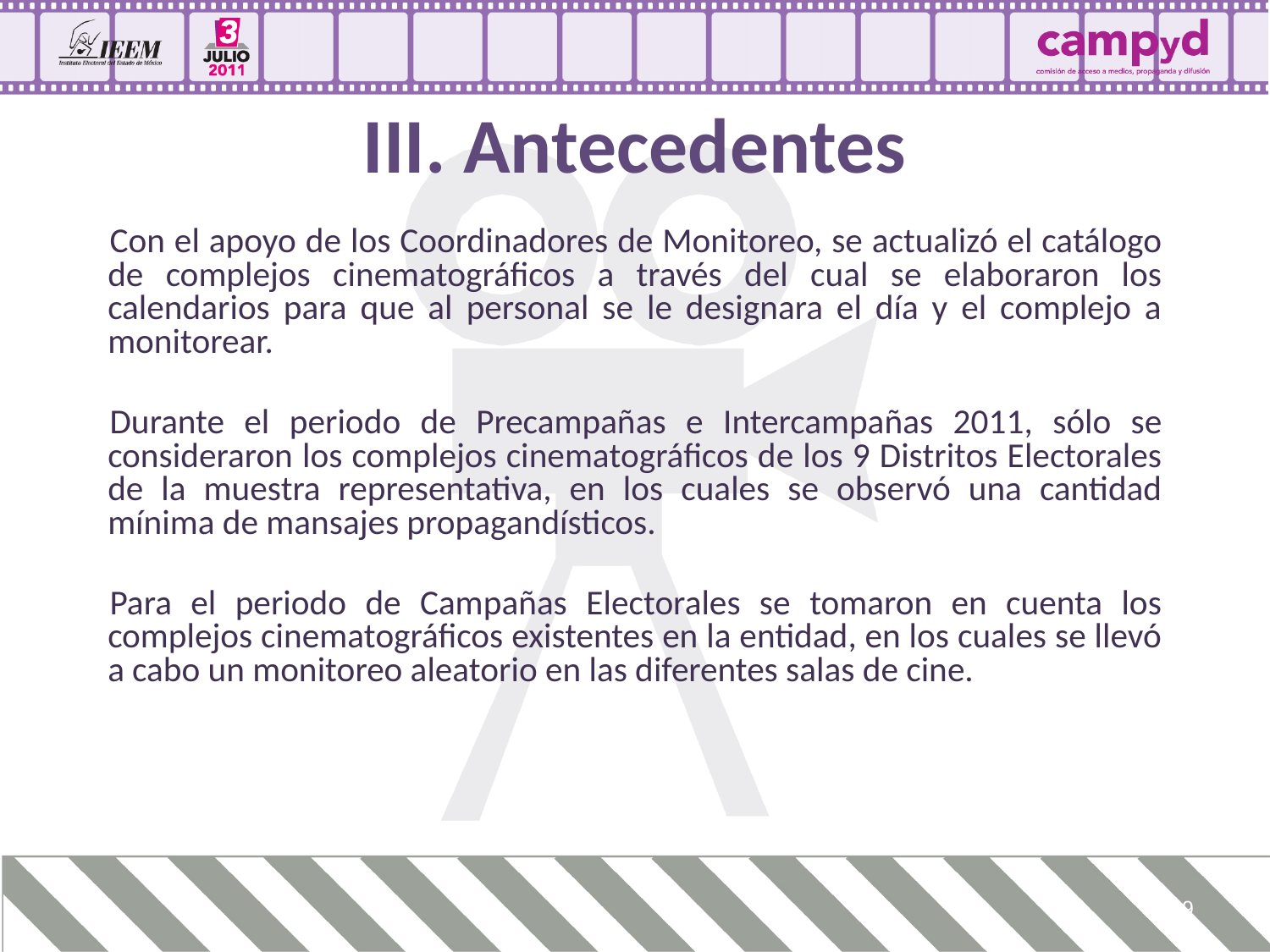

# III. Antecedentes
Con el apoyo de los Coordinadores de Monitoreo, se actualizó el catálogo de complejos cinematográficos a través del cual se elaboraron los calendarios para que al personal se le designara el día y el complejo a monitorear.

Durante el periodo de Precampañas e Intercampañas 2011, sólo se consideraron los complejos cinematográficos de los 9 Distritos Electorales de la muestra representativa, en los cuales se observó una cantidad mínima de mansajes propagandísticos.

Para el periodo de Campañas Electorales se tomaron en cuenta los complejos cinematográficos existentes en la entidad, en los cuales se llevó a cabo un monitoreo aleatorio en las diferentes salas de cine.
9